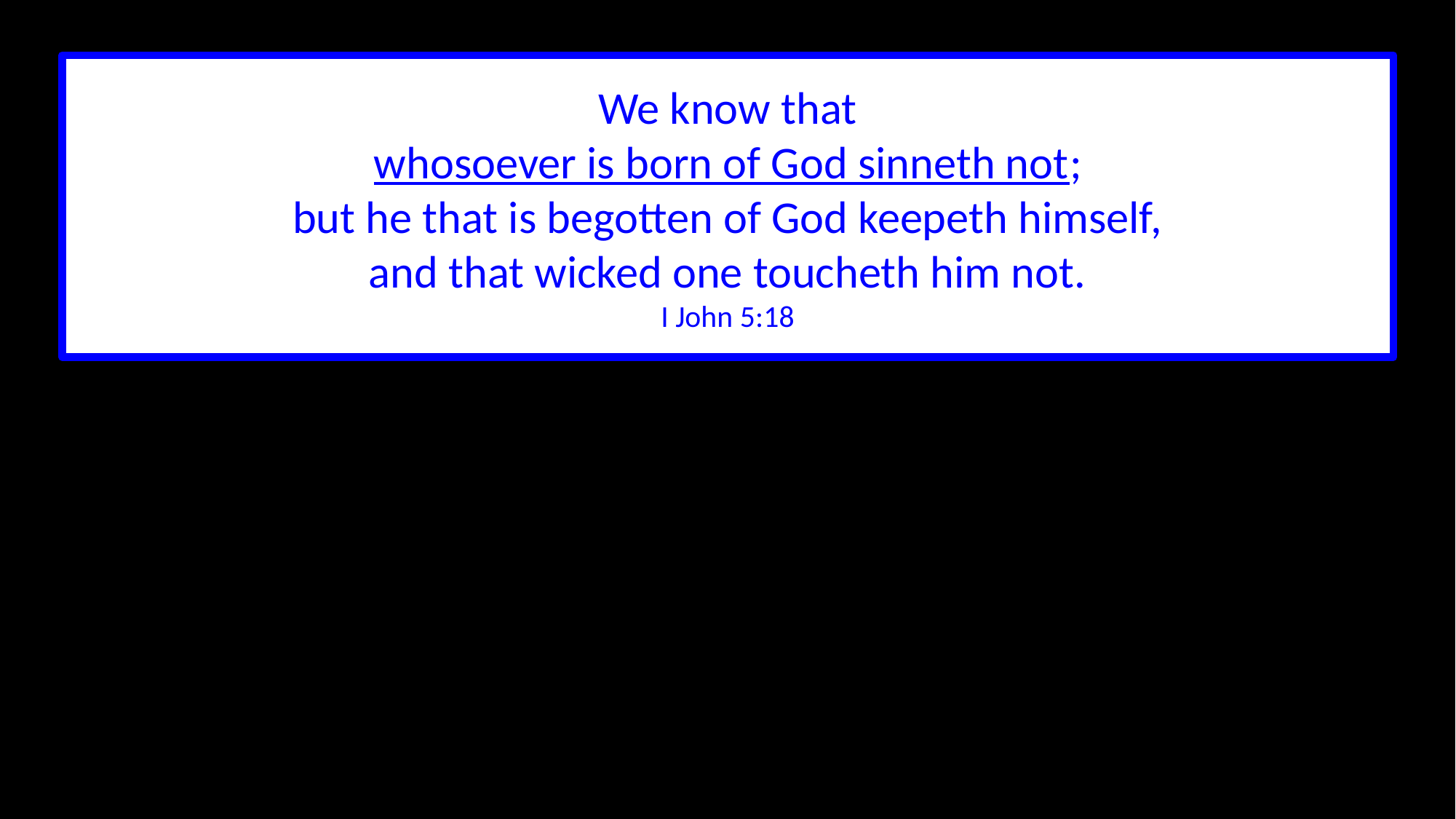

We know that
whosoever is born of God sinneth not;
but he that is begotten of God keepeth himself,
and that wicked one toucheth him not.
I John 5:18